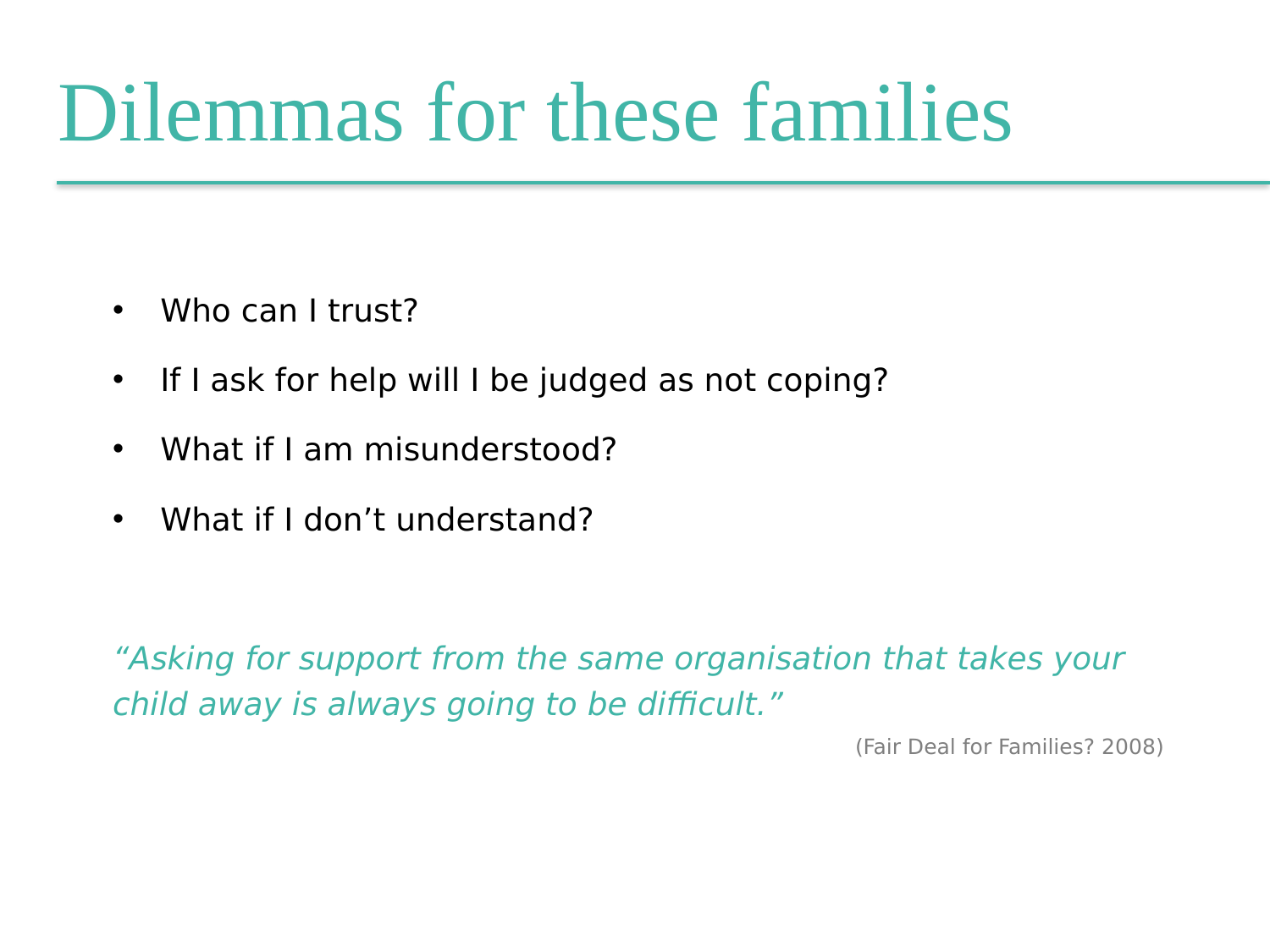

Dilemmas for these families
Who can I trust?
If I ask for help will I be judged as not coping?
What if I am misunderstood?
What if I don’t understand?

“Asking for support from the same organisation that takes your child away is always going to be difficult.”
(Fair Deal for Families? 2008)